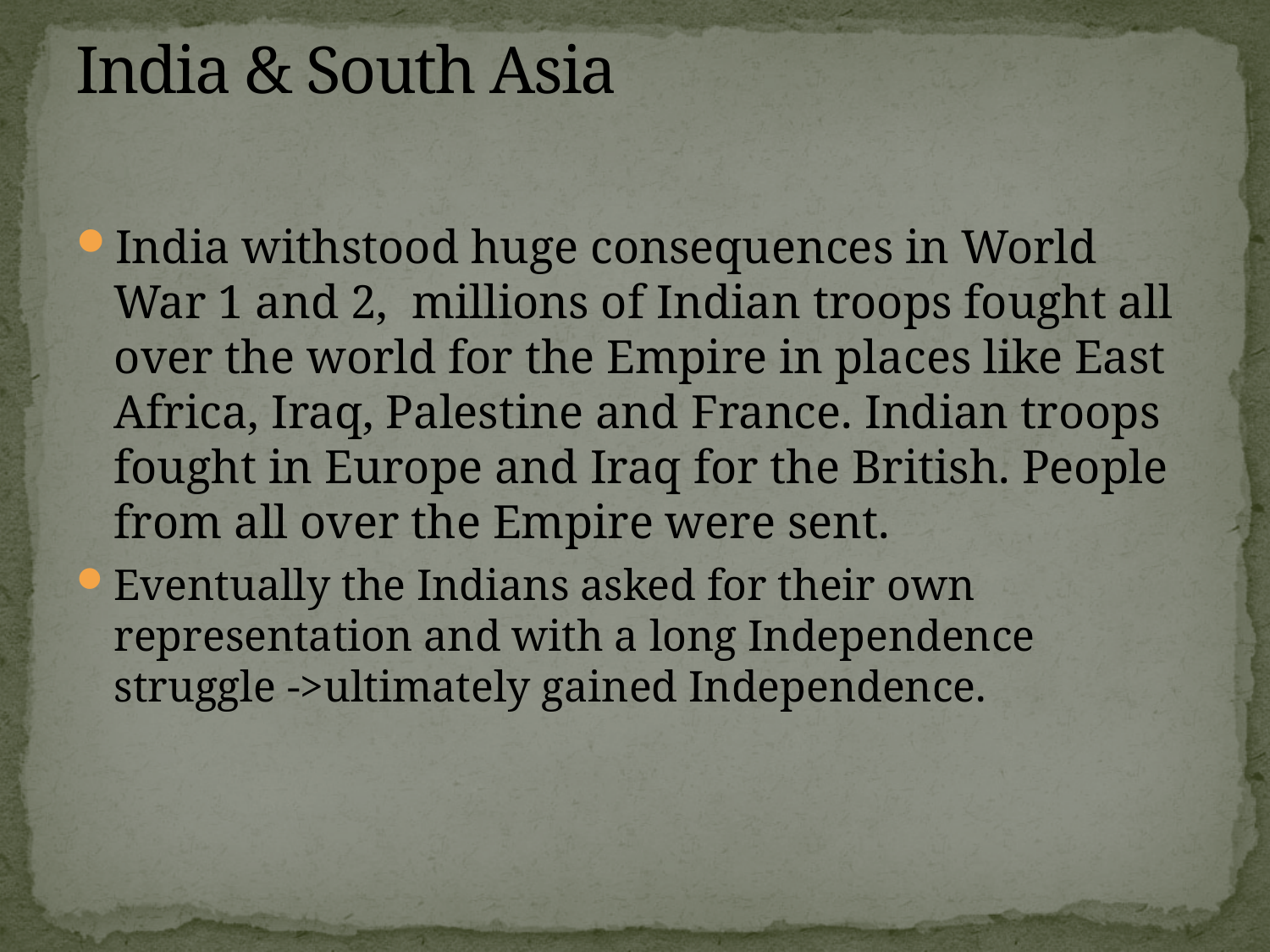

# India & South Asia
India withstood huge consequences in World War 1 and 2,  millions of Indian troops fought all over the world for the Empire in places like East Africa, Iraq, Palestine and France. Indian troops fought in Europe and Iraq for the British. People from all over the Empire were sent.
Eventually the Indians asked for their own representation and with a long Independence struggle ->ultimately gained Independence.